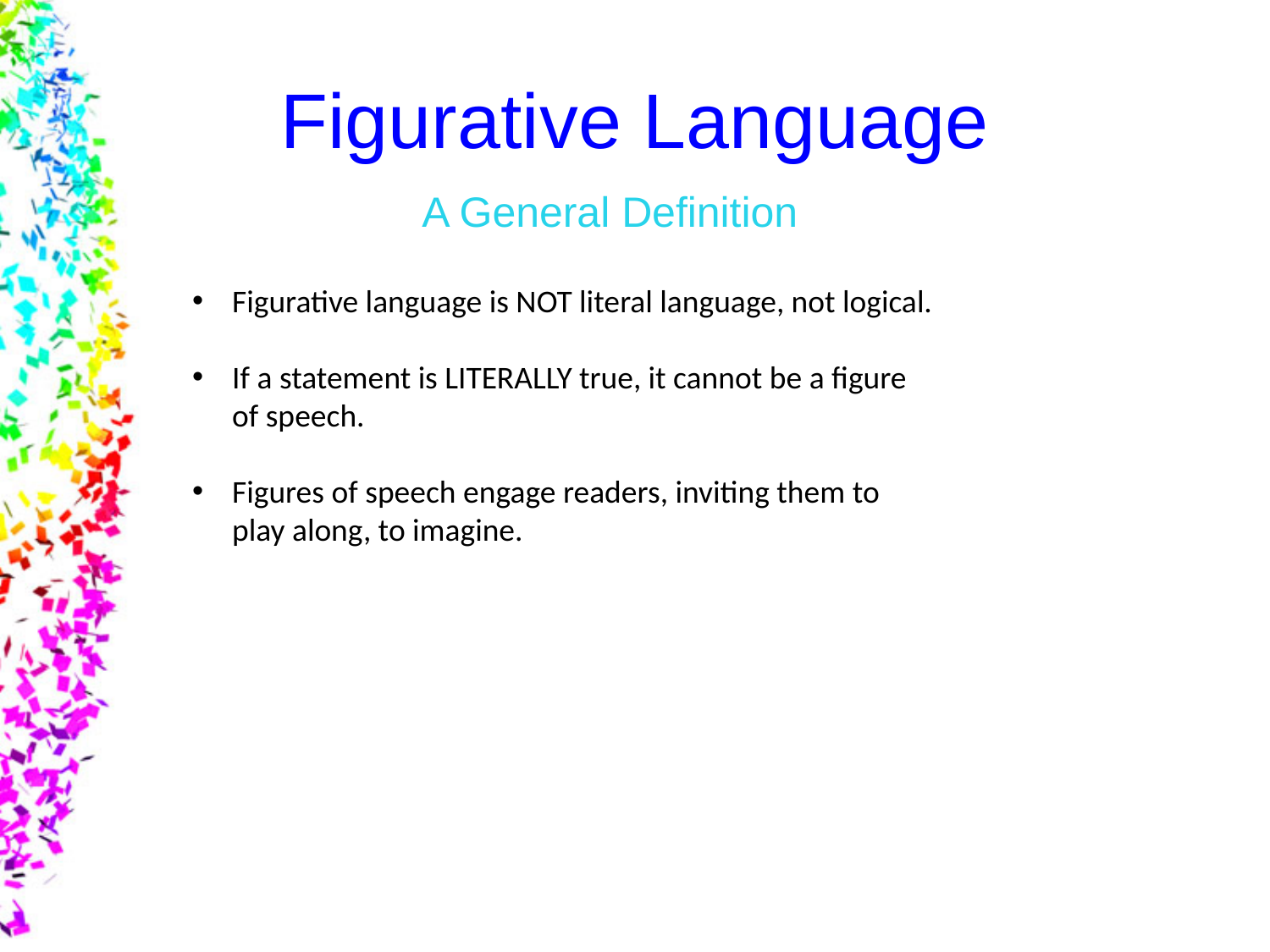

# Figurative Language
A General Definition
Figurative language is NOT literal language, not logical.

If a statement is LITERALLY true, it cannot be a figure of speech.

Figures of speech engage readers, inviting them to play along, to imagine.